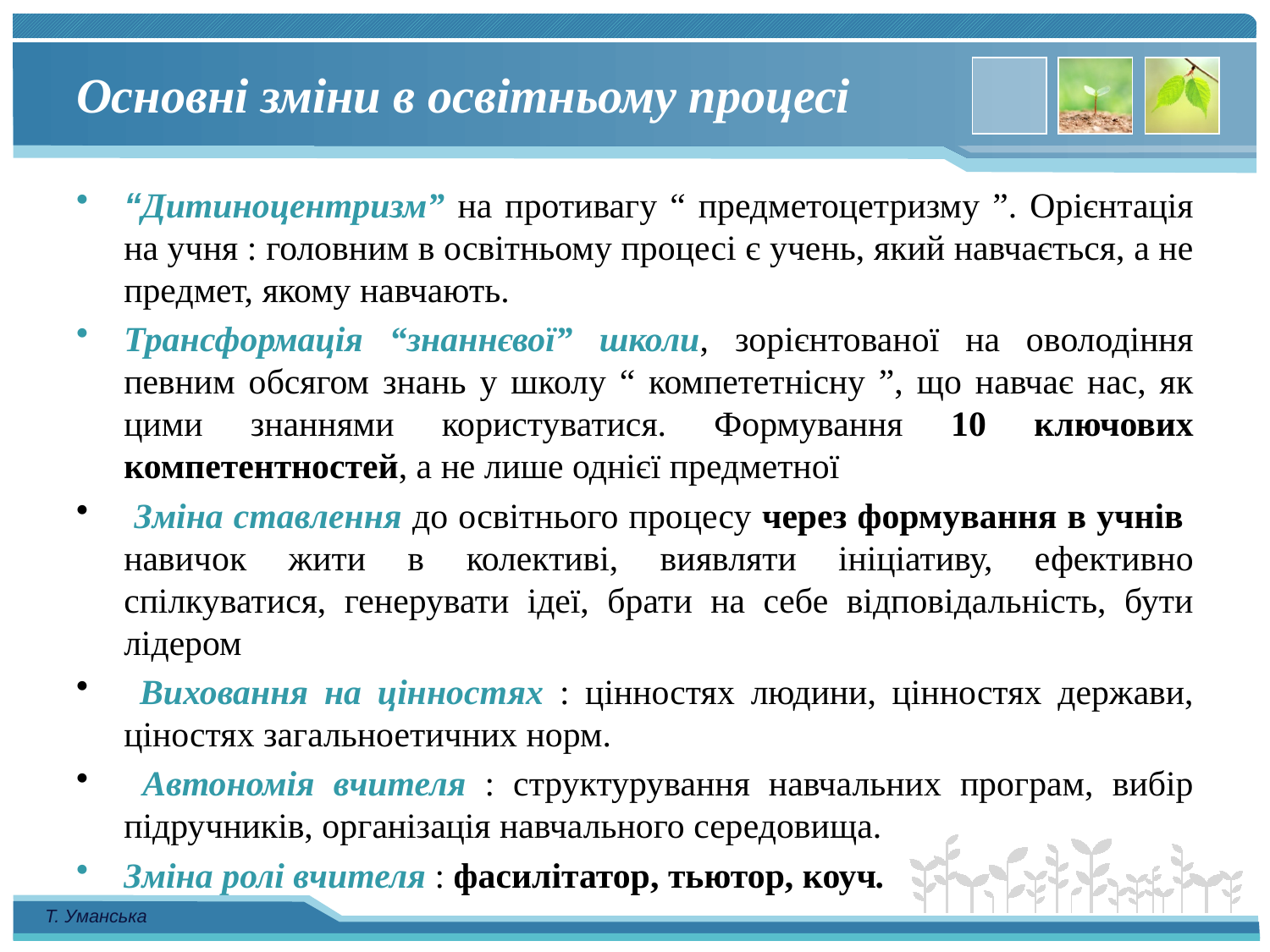

# Основні зміни в освітньому процесі
“Дитиноцентризм” на противагу “ предметоцетризму ”. Орієнтація на учня : головним в освітньому процесі є учень, який навчається, а не предмет, якому навчають.
Трансформація “знаннєвої” школи, зорієнтованої на оволодіння певним обсягом знань у школу “ компететнісну ”, що навчає нас, як цими знаннями користуватися. Формування 10 ключових компетентностей, а не лише однієї предметної
 Зміна ставлення до освітнього процесу через формування в учнів  навичок жити в колективі, виявляти ініціативу, ефективно спілкуватися, генерувати ідеї, брати на себе відповідальність, бути лідером
 Виховання на цінностях : цінностях людини, цінностях держави, ціностях загальноетичних норм.
 Автономія вчителя : структурування навчальних програм, вибір підручників, організація навчального середовища.
Зміна ролі вчителя : фасилітатор, тьютор, коуч.